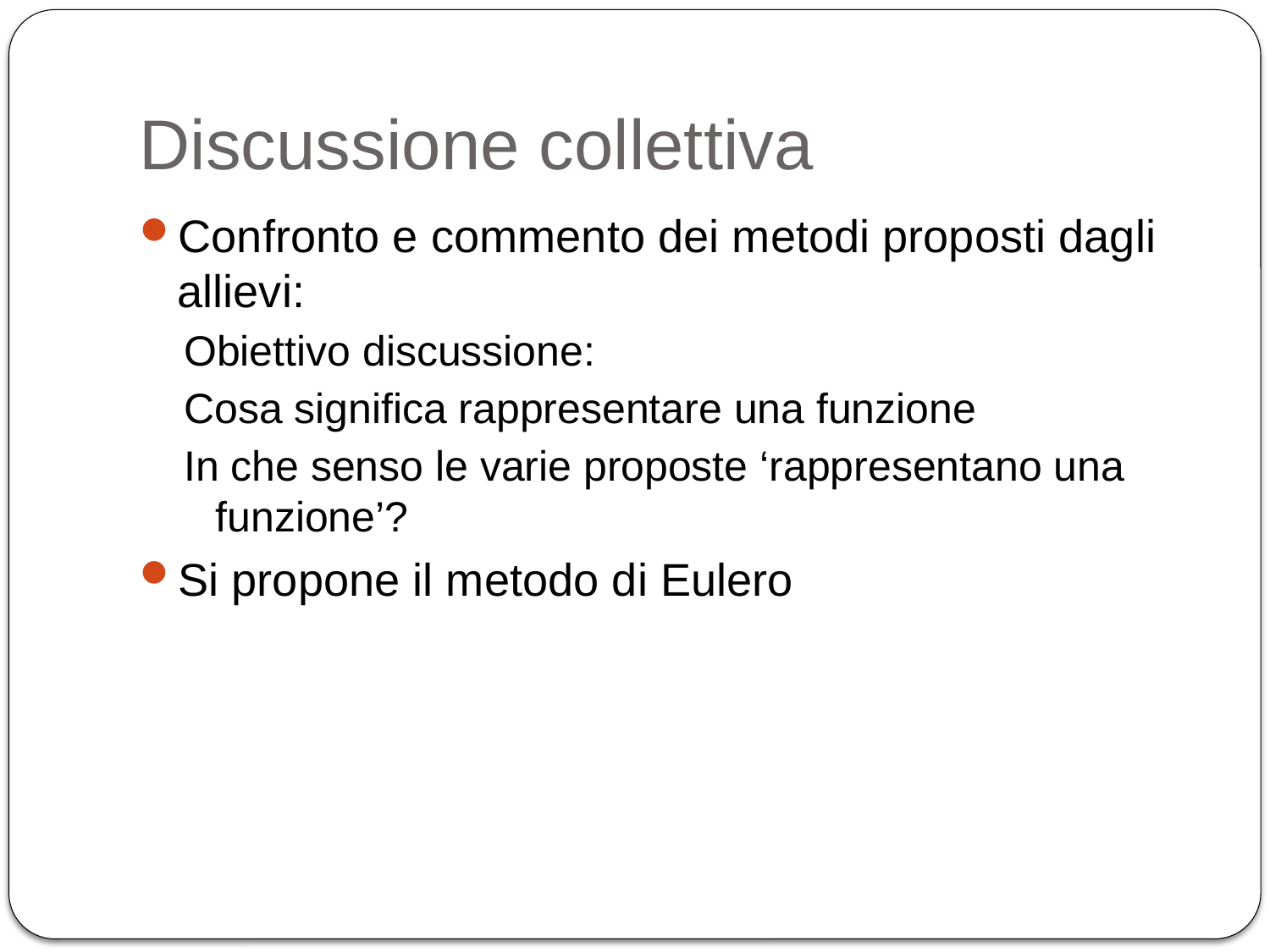

# Discussione collettiva
Confronto e commento dei metodi proposti dagli allievi:
Obiettivo discussione:
Cosa significa rappresentare una funzione
In che senso le varie proposte ‘rappresentano una funzione’?
Si propone il metodo di Eulero